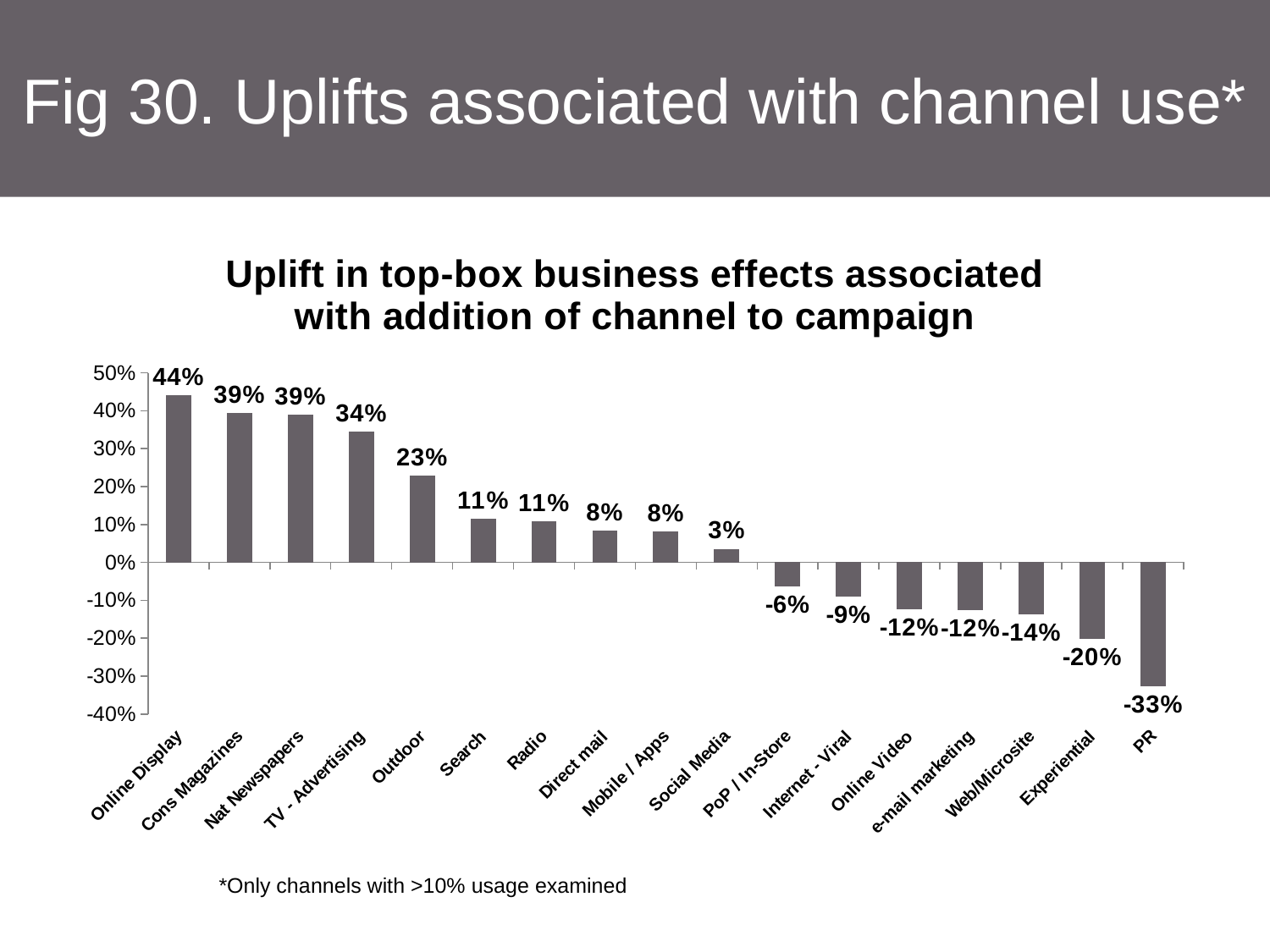

# Fig 30. Uplifts associated with channel use*

### Chart: Uplift in top-box business effects associated with addition of channel to campaign

| Category | Uplift in top-box business effects |
|---|---|
| Online Display | 0.440889493986839 |
| Cons Magazines | 0.393696483876845 |
| Nat Newspapers | 0.387731481481481 |
| TV - Advertising | 0.343457943925234 |
| Outdoor | 0.227305737109659 |
| Search | 0.113668107748587 |
| Radio | 0.106471816283925 |
| Direct mail | 0.0821530841266155 |
| Mobile / Apps | 0.0803944773175541 |
| Social Media | 0.0345026915712273 |
| PoP / In-Store | -0.0617739258712889 |
| Internet - Viral | -0.0885330235645535 |
| Online Video | -0.12209026128266 |
| e-mail marketing | -0.124490919097413 |
| Web/Microsite | -0.135127606977473 |
| Experiential | -0.2 |
| PR | -0.325757009345794 |
*Only channels with >10% usage examined